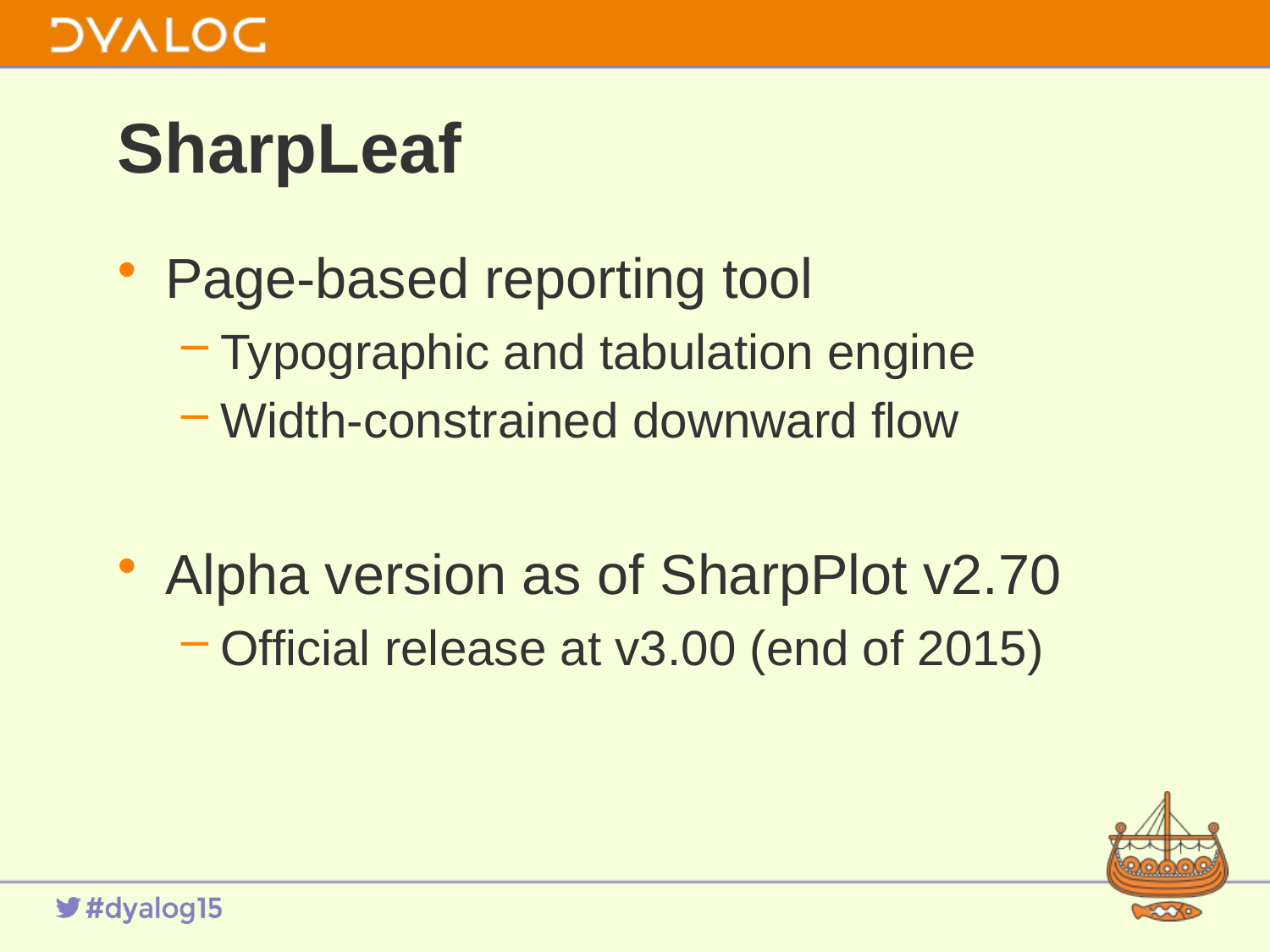

# SharpLeaf
Page-based reporting tool
Typographic and tabulation engine
Width-constrained downward flow

Alpha version as of SharpPlot v2.70
Official release at v3.00 (end of 2015)